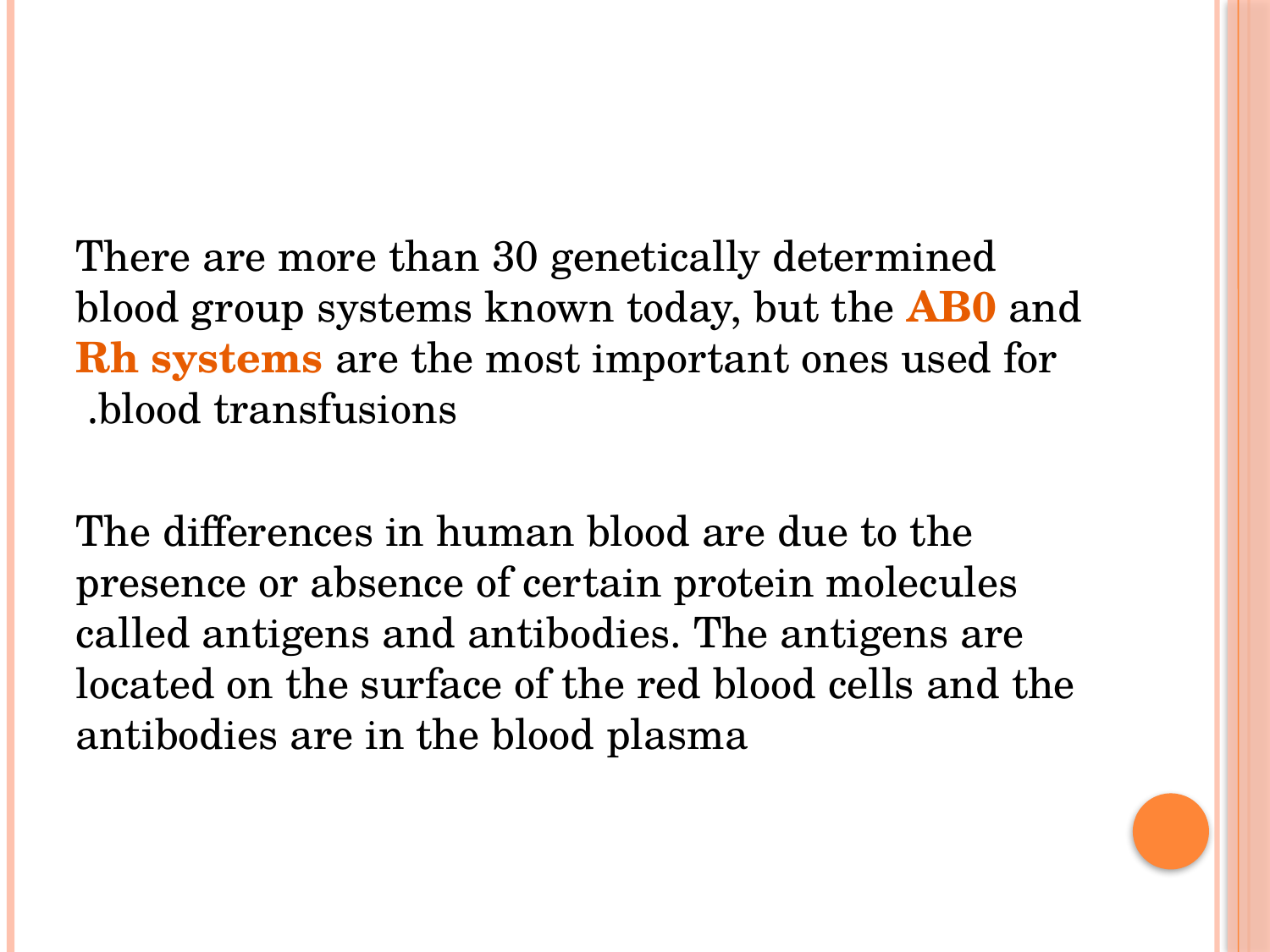

#
There are more than 30 genetically determined blood group systems known today, but the AB0 and Rh systems are the most important ones used for  blood transfusions.

The differences in human blood are due to the presence or absence of certain protein molecules called antigens and antibodies. The antigens are located on the surface of the red blood cells and the antibodies are in the blood plasma